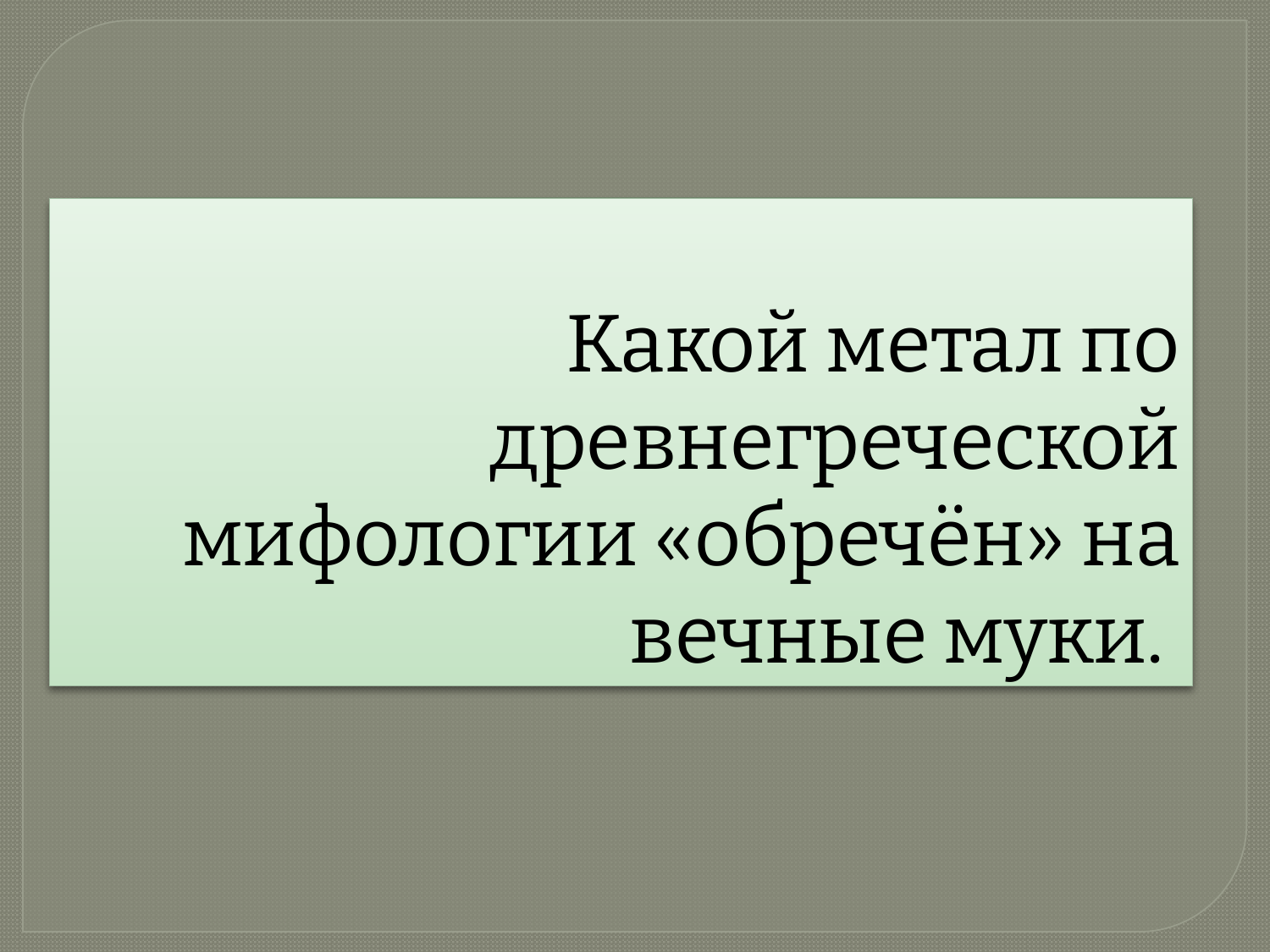

# Какой метал по древнегреческой мифологии «обречён» на вечные муки.